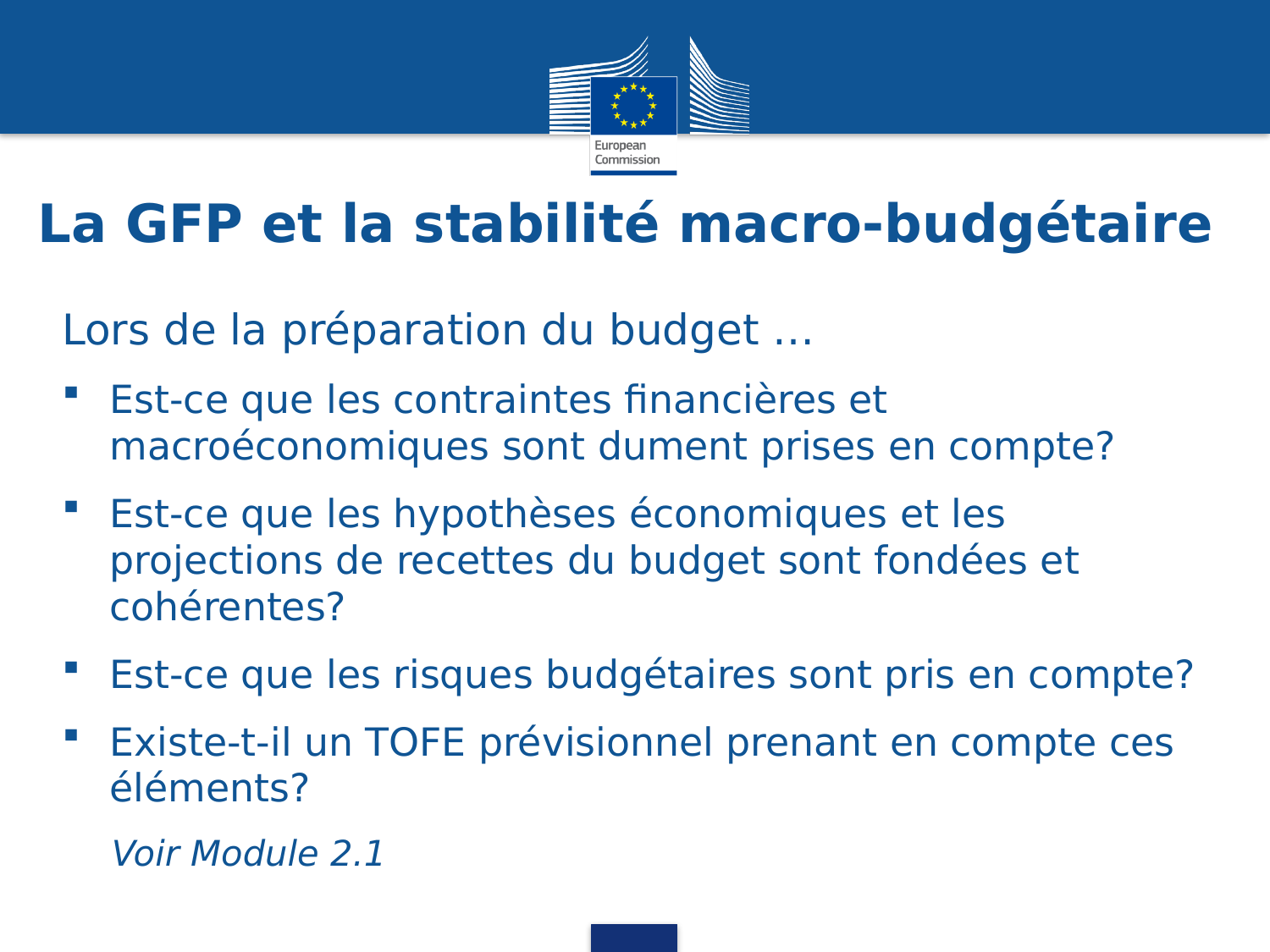

# La GFP et la stabilité macro-budgétaire
Lors de la préparation du budget …
Est-ce que les contraintes financières et macroéconomiques sont dument prises en compte?
Est-ce que les hypothèses économiques et les projections de recettes du budget sont fondées et cohérentes?
Est-ce que les risques budgétaires sont pris en compte?
Existe-t-il un TOFE prévisionnel prenant en compte ces éléments?
Voir Module 2.1